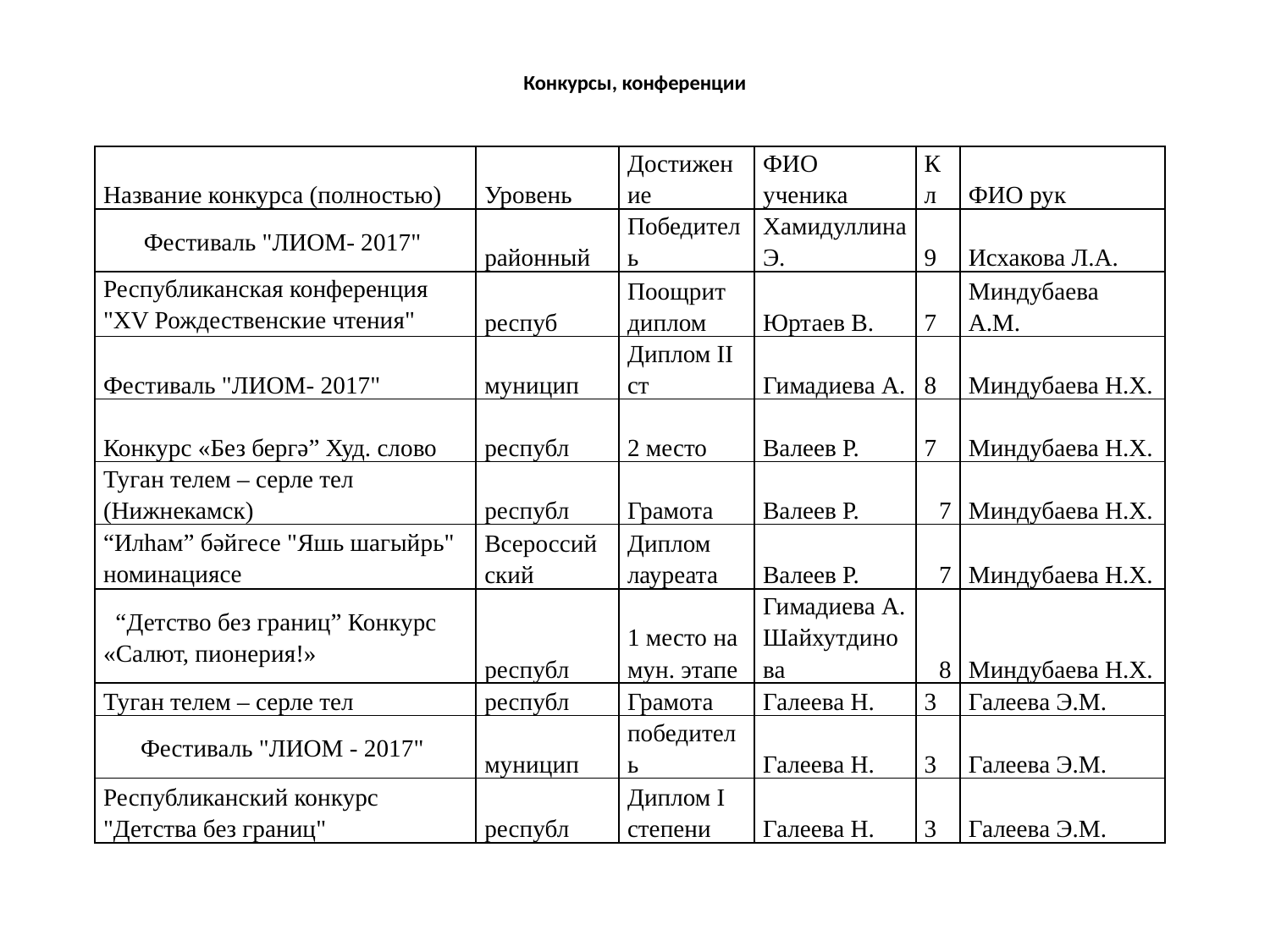

# Конкурсы, конференции
| Название конкурса (полностью) | Уровень | Достижение | ФИО ученика | Кл | ФИО рук |
| --- | --- | --- | --- | --- | --- |
| Фестиваль "ЛИОМ- 2017" | районный | Победитель | Хамидуллина Э. | 9 | Исхакова Л.А. |
| Республиканская конференция "XV Рождественские чтения" | респуб | Поощрит диплом | Юртаев В. | 7 | Миндубаева А.М. |
| Фестиваль "ЛИОМ- 2017" | муницип | Диплом II ст | Гимадиева А. | 8 | Миндубаева Н.Х. |
| Конкурс «Без бергә” Худ. слово | республ | 2 место | Валеев Р. | 7 | Миндубаева Н.Х. |
| Туган телем – серле тел (Нижнекамск) | республ | Грамота | Валеев Р. | 7 | Миндубаева Н.Х. |
| “Илһам” бәйгесе "Яшь шагыйрь" номинациясе | Всероссий ский | Диплом лауреата | Валеев Р. | 7 | Миндубаева Н.Х. |
| “Детство без границ” Конкурс «Салют, пионерия!» | республ | 1 место на мун. этапе | Гимадиева А. Шайхутдинова | 8 | Миндубаева Н.Х. |
| Туган телем – серле тел | республ | Грамота | Галеева Н. | 3 | Галеева Э.М. |
| Фестиваль "ЛИОМ - 2017" | муницип | победитель | Галеева Н. | 3 | Галеева Э.М. |
| Республиканский конкурс "Детства без границ" | республ | Диплом I степени | Галеева Н. | 3 | Галеева Э.М. |